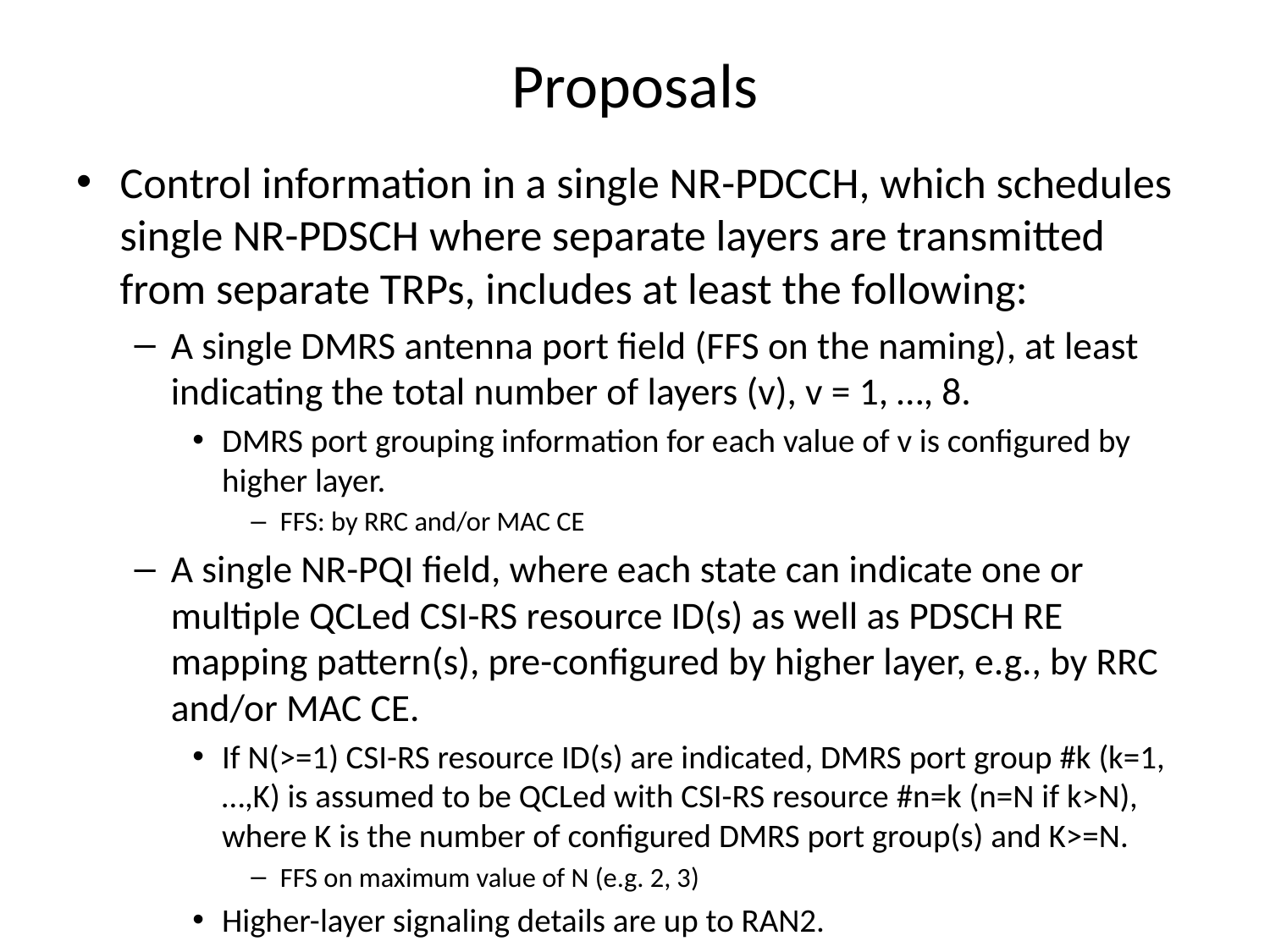

# Proposals
Control information in a single NR-PDCCH, which schedules single NR-PDSCH where separate layers are transmitted from separate TRPs, includes at least the following:
A single DMRS antenna port field (FFS on the naming), at least indicating the total number of layers (v), v = 1, …, 8.
DMRS port grouping information for each value of v is configured by higher layer.
FFS: by RRC and/or MAC CE
A single NR-PQI field, where each state can indicate one or multiple QCLed CSI-RS resource ID(s) as well as PDSCH RE mapping pattern(s), pre-configured by higher layer, e.g., by RRC and/or MAC CE.
If N(>=1) CSI-RS resource ID(s) are indicated, DMRS port group #k (k=1,…,K) is assumed to be QCLed with CSI-RS resource #n=k (n=N if k>N), where K is the number of configured DMRS port group(s) and K>=N.
FFS on maximum value of N (e.g. 2, 3)
Higher-layer signaling details are up to RAN2.